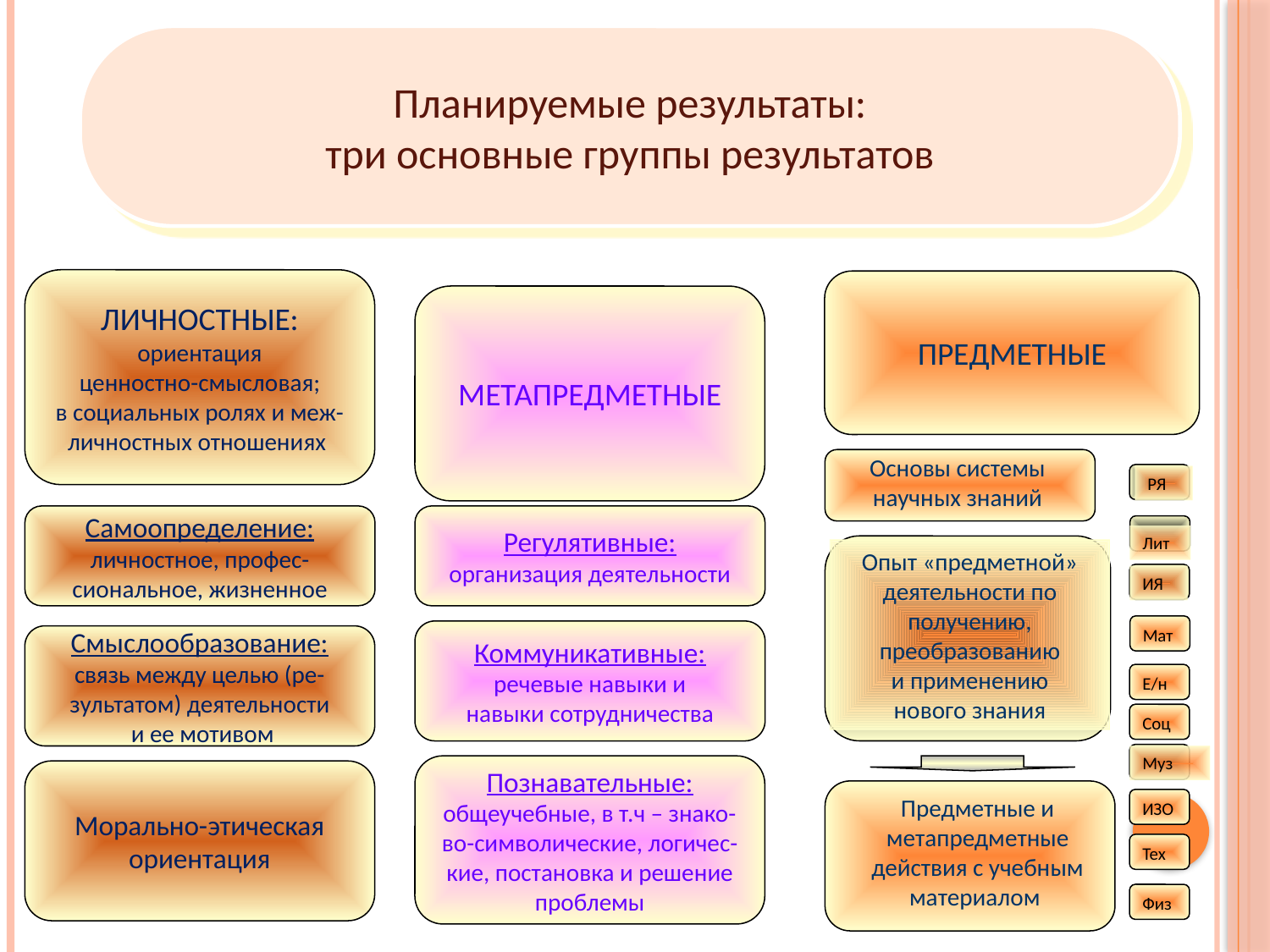

Планируемые результаты:
три основные группы результатов
ЛИЧНОСТНЫЕ:
ориентация
ценностно-смысловая;
в социальных ролях и меж-
личностных отношениях
ПРЕДМЕТНЫЕ
МЕТАПРЕДМЕТНЫЕ
Основы системы
научных знаний

РЯ
Самоопределение:
личностное, профес-
сиональное, жизненное
Регулятивные:
организация деятельности

Лит

Опыт «предметной» деятельности по получению,
преобразованию
и применению
нового знания

ИЯ

Мат
Коммуникативные:
речевые навыки и
навыки сотрудничества
Смыслообразование:
связь между целью (ре-
зультатом) деятельности
 и ее мотивом

Е/н

Соц

Муз
Познавательные:
общеучебные, в т.ч – знако-
во-символические, логичес-
кие, постановка и решение
проблемы

Морально-этическая
ориентация

Предметные и метапредметные действия с учебным материалом

ИЗО

Тех

Физ